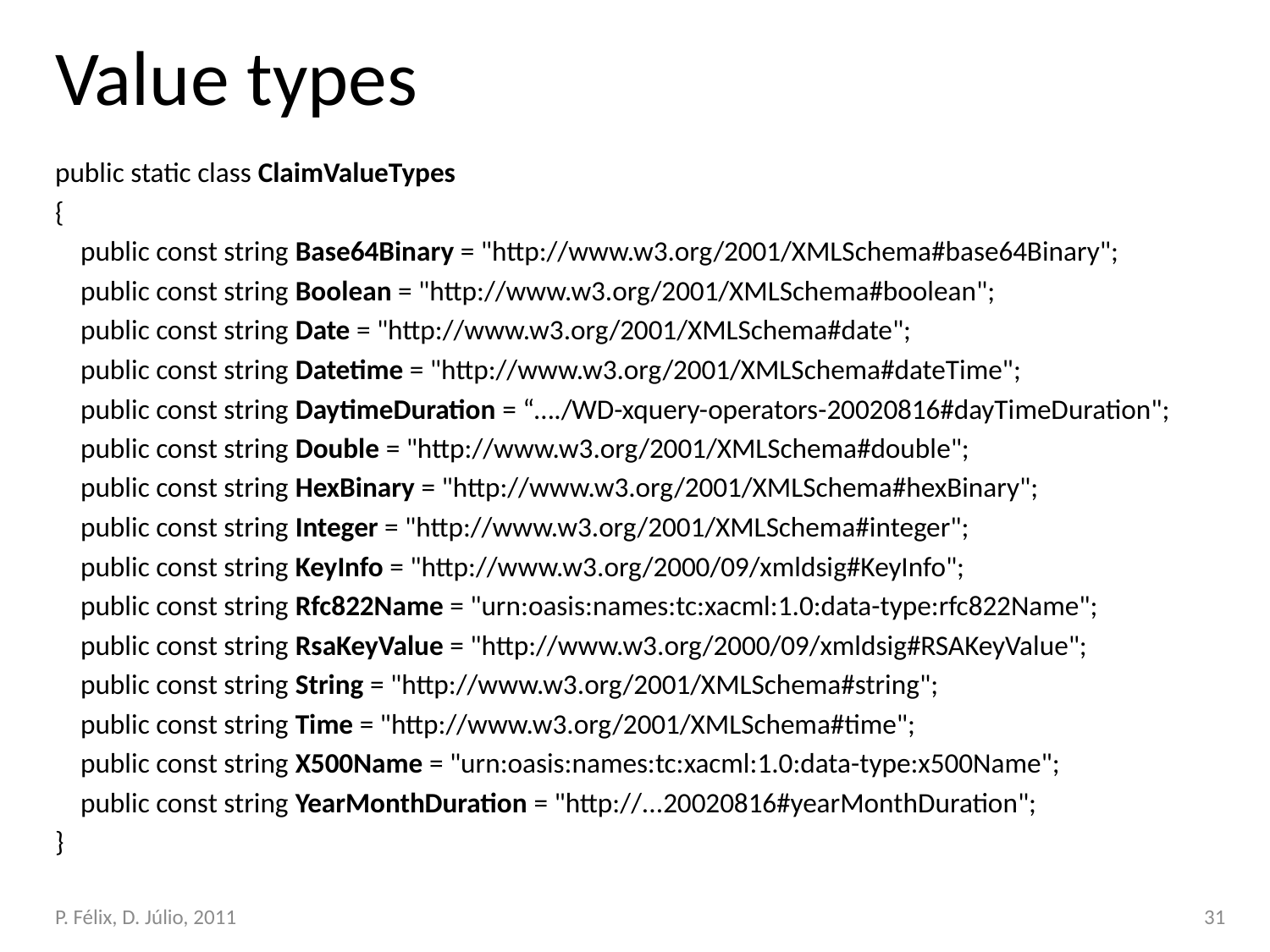

# Value types
public static class ClaimValueTypes
{
    public const string Base64Binary = "http://www.w3.org/2001/XMLSchema#base64Binary";
    public const string Boolean = "http://www.w3.org/2001/XMLSchema#boolean";
    public const string Date = "http://www.w3.org/2001/XMLSchema#date";
    public const string Datetime = "http://www.w3.org/2001/XMLSchema#dateTime";
    public const string DaytimeDuration = “…./WD-xquery-operators-20020816#dayTimeDuration";
    public const string Double = "http://www.w3.org/2001/XMLSchema#double";
    public const string HexBinary = "http://www.w3.org/2001/XMLSchema#hexBinary";
    public const string Integer = "http://www.w3.org/2001/XMLSchema#integer";
    public const string KeyInfo = "http://www.w3.org/2000/09/xmldsig#KeyInfo";
    public const string Rfc822Name = "urn:oasis:names:tc:xacml:1.0:data-type:rfc822Name";
    public const string RsaKeyValue = "http://www.w3.org/2000/09/xmldsig#RSAKeyValue";
    public const string String = "http://www.w3.org/2001/XMLSchema#string";
    public const string Time = "http://www.w3.org/2001/XMLSchema#time";
    public const string X500Name = "urn:oasis:names:tc:xacml:1.0:data-type:x500Name";
    public const string YearMonthDuration = "http://...20020816#yearMonthDuration";
}
P. Félix, D. Júlio, 2011
31